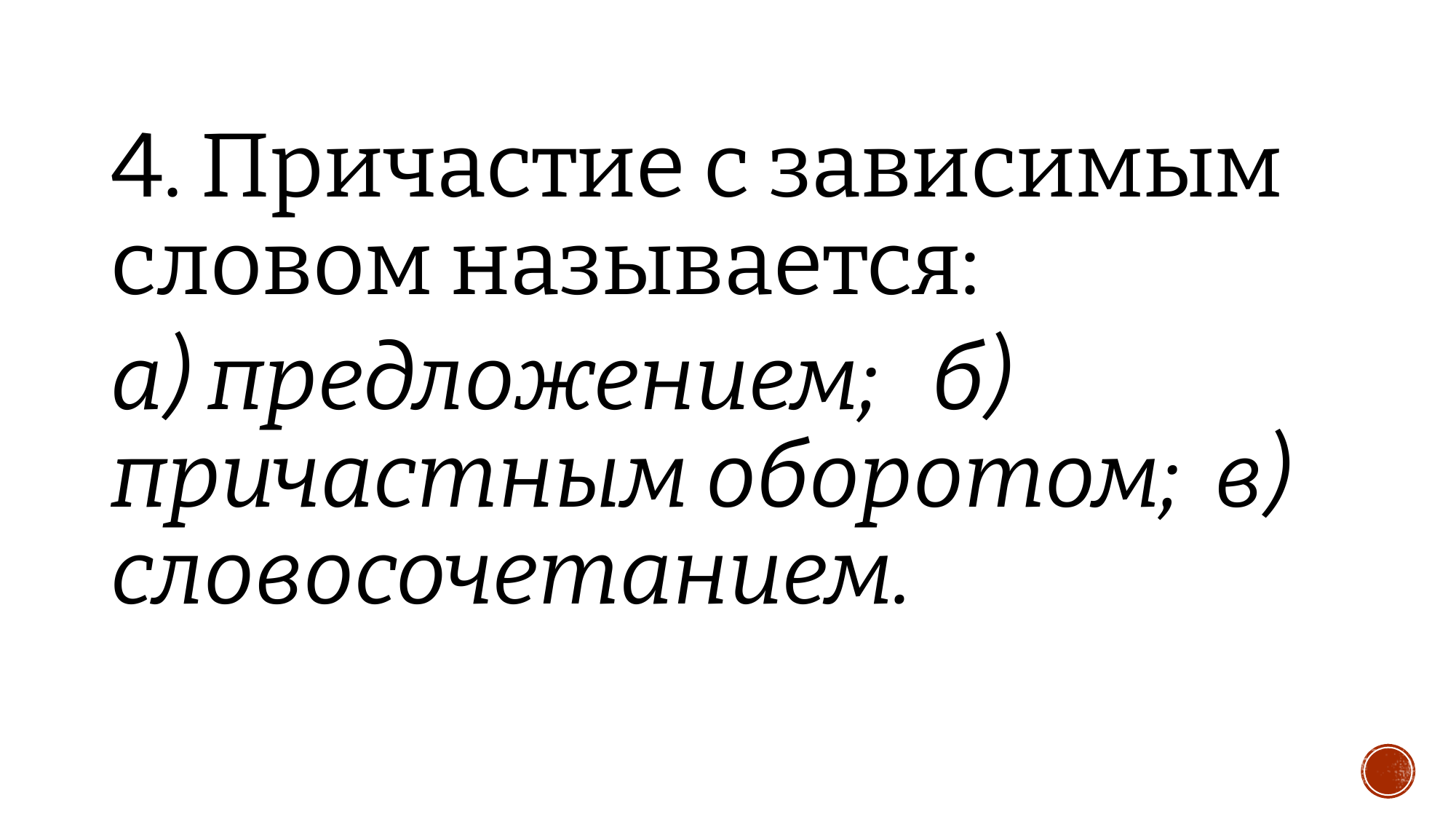

#
4. Причастие с зависимым словом называется:
а) предложением;   б) причастным оборотом;  в) словосочетанием.